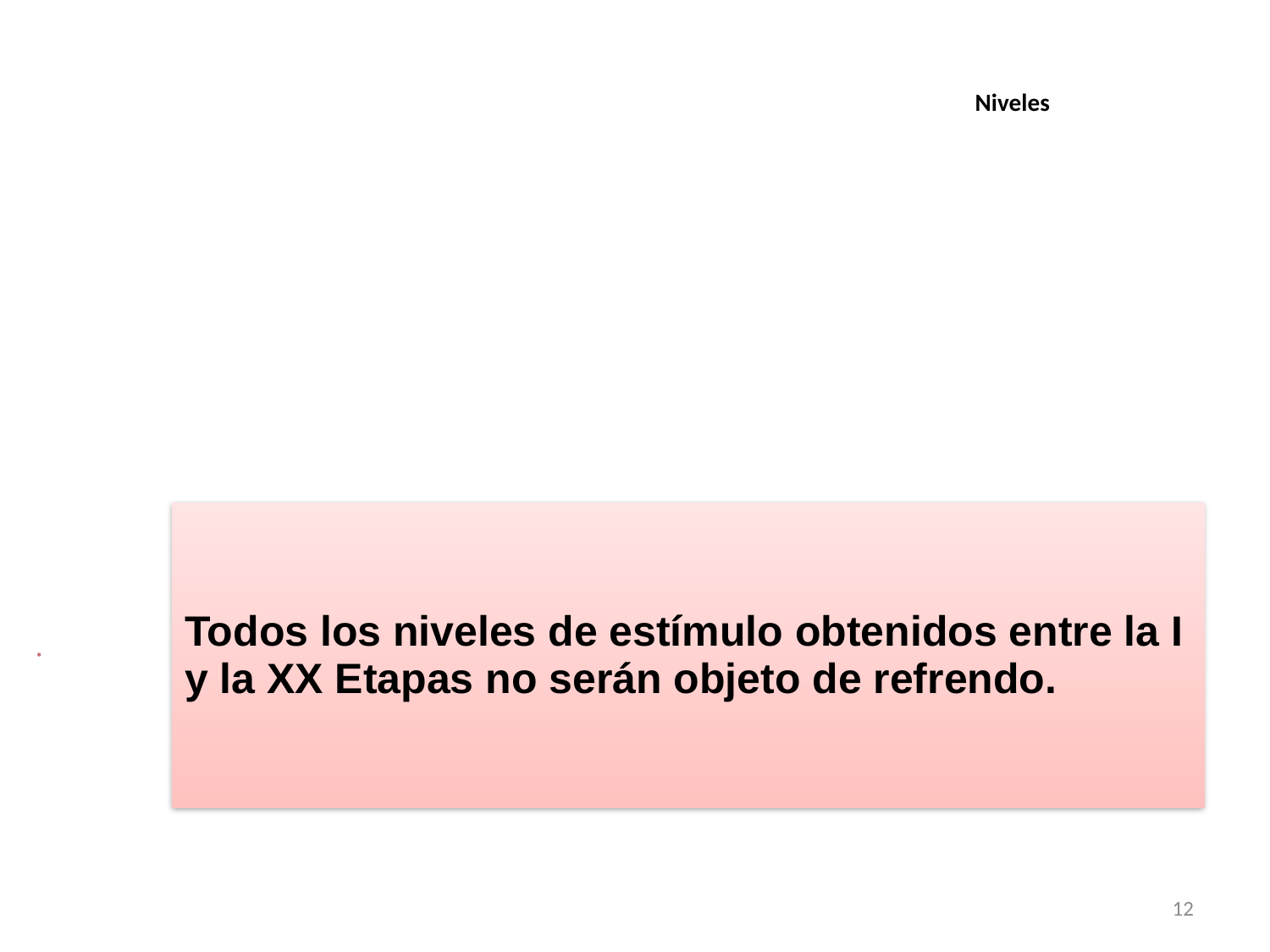

Niveles
Todos los niveles de estímulo obtenidos entre la I y la XX Etapas no serán objeto de refrendo.
12